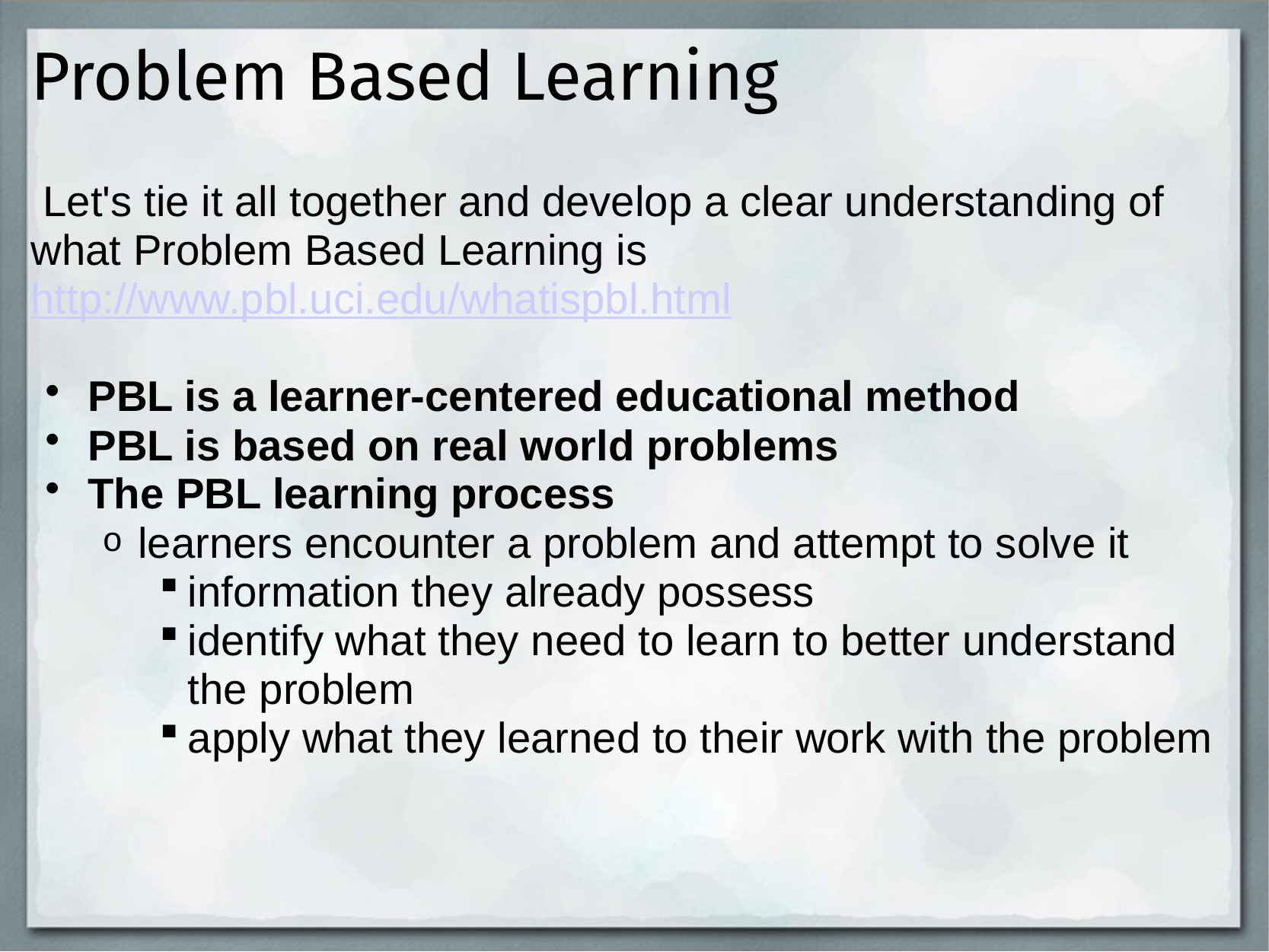

# Problem Based Learning
 Let's tie it all together and develop a clear understanding of what Problem Based Learning is
http://www.pbl.uci.edu/whatispbl.html

PBL is a learner-centered educational method
PBL is based on real world problems
The PBL learning process
learners encounter a problem and attempt to solve it
information they already possess
identify what they need to learn to better understand the problem
apply what they learned to their work with the problem